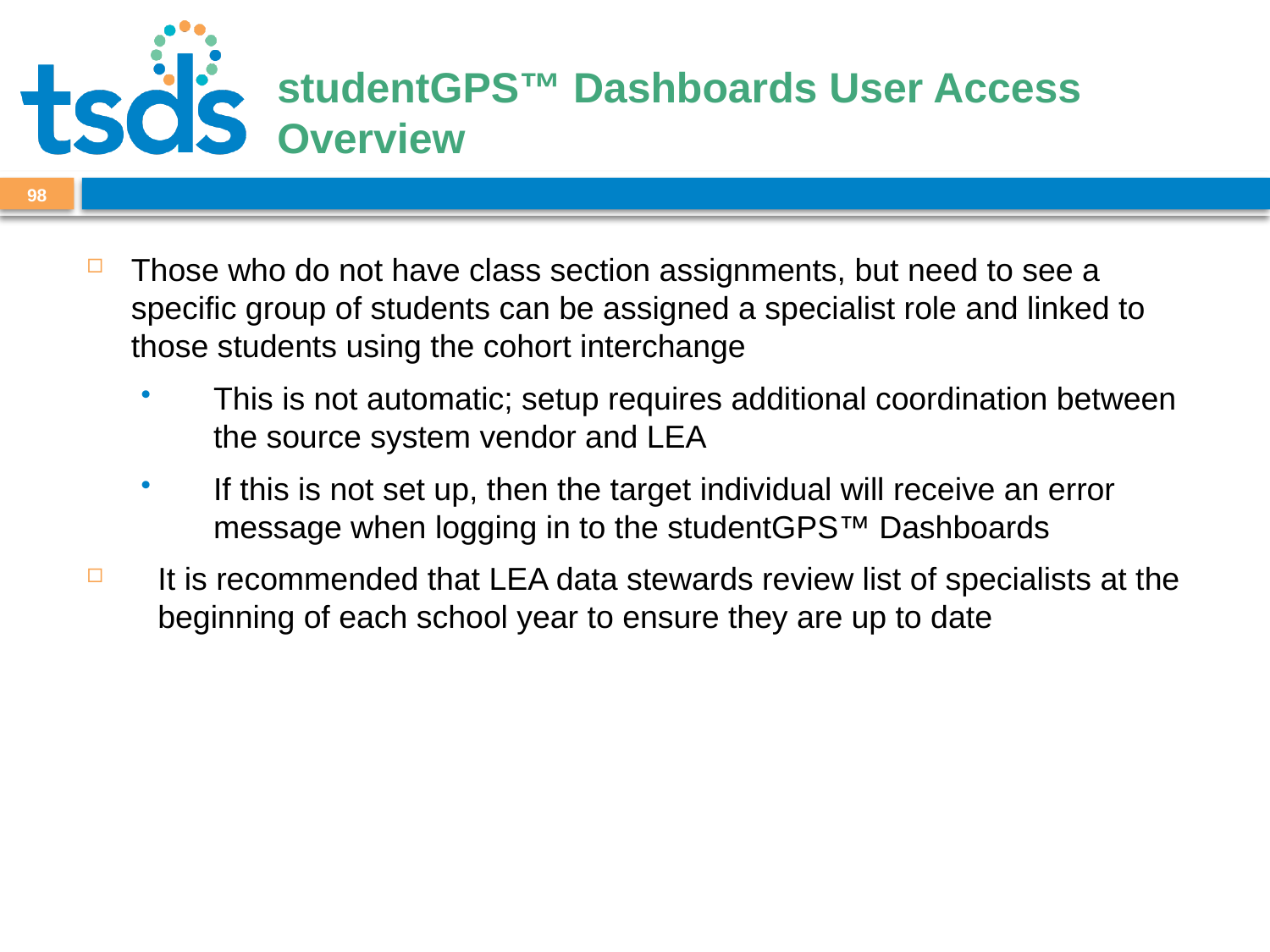

# studentGPS™ Dashboards User Access Overview
98
Those who do not have class section assignments, but need to see a specific group of students can be assigned a specialist role and linked to those students using the cohort interchange
This is not automatic; setup requires additional coordination between the source system vendor and LEA
If this is not set up, then the target individual will receive an error message when logging in to the studentGPS™ Dashboards
It is recommended that LEA data stewards review list of specialists at the beginning of each school year to ensure they are up to date